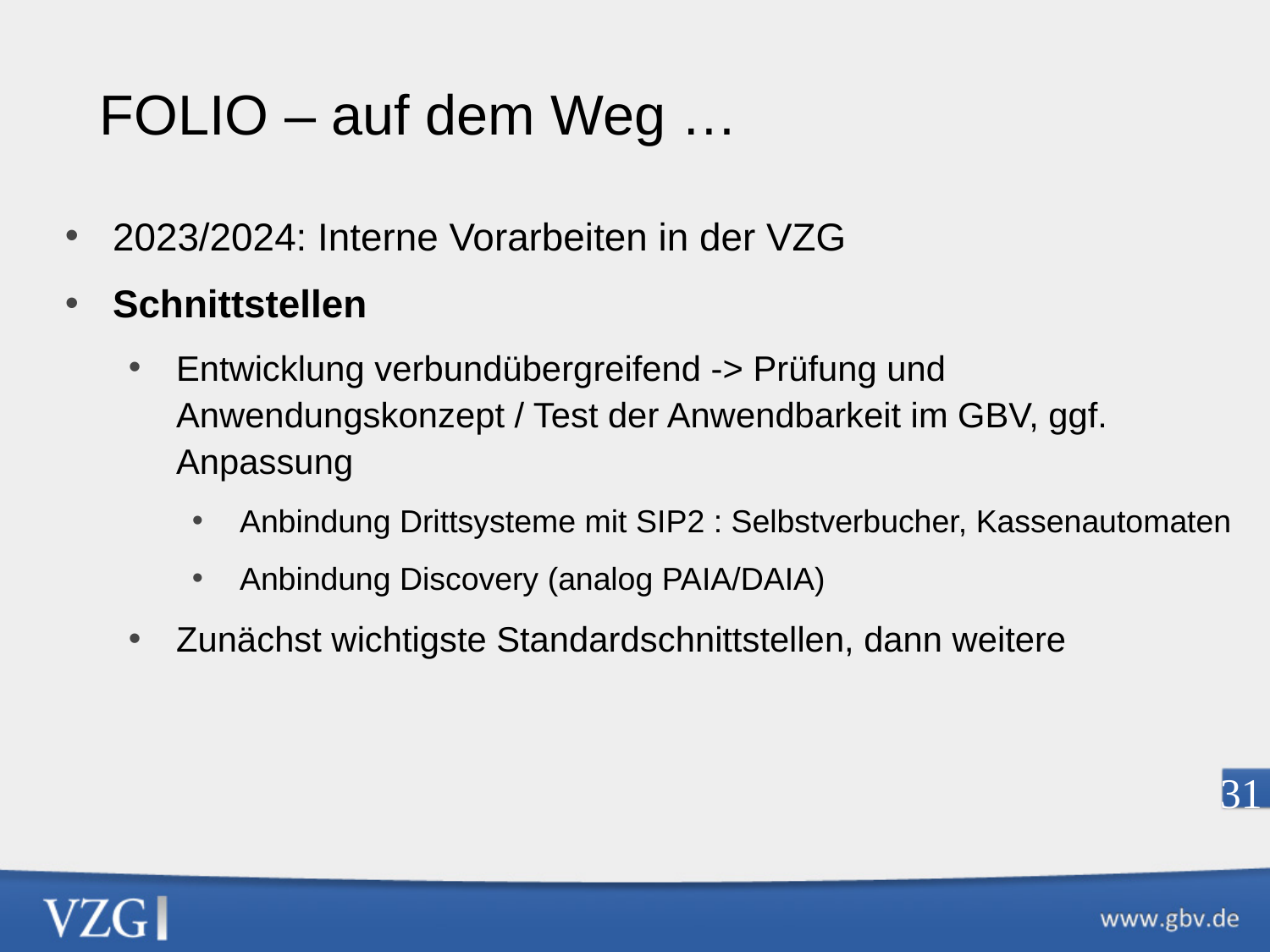

FOLIO – auf dem Weg …

2023/2024: Interne Vorarbeiten in der VZG
Schnittstellen
Entwicklung verbundübergreifend -> Prüfung und Anwendungskonzept / Test der Anwendbarkeit im GBV, ggf. Anpassung
Anbindung Drittsysteme mit SIP2 : Selbstverbucher, Kassenautomaten
Anbindung Discovery (analog PAIA/DAIA)
Zunächst wichtigste Standardschnittstellen, dann weitere

31